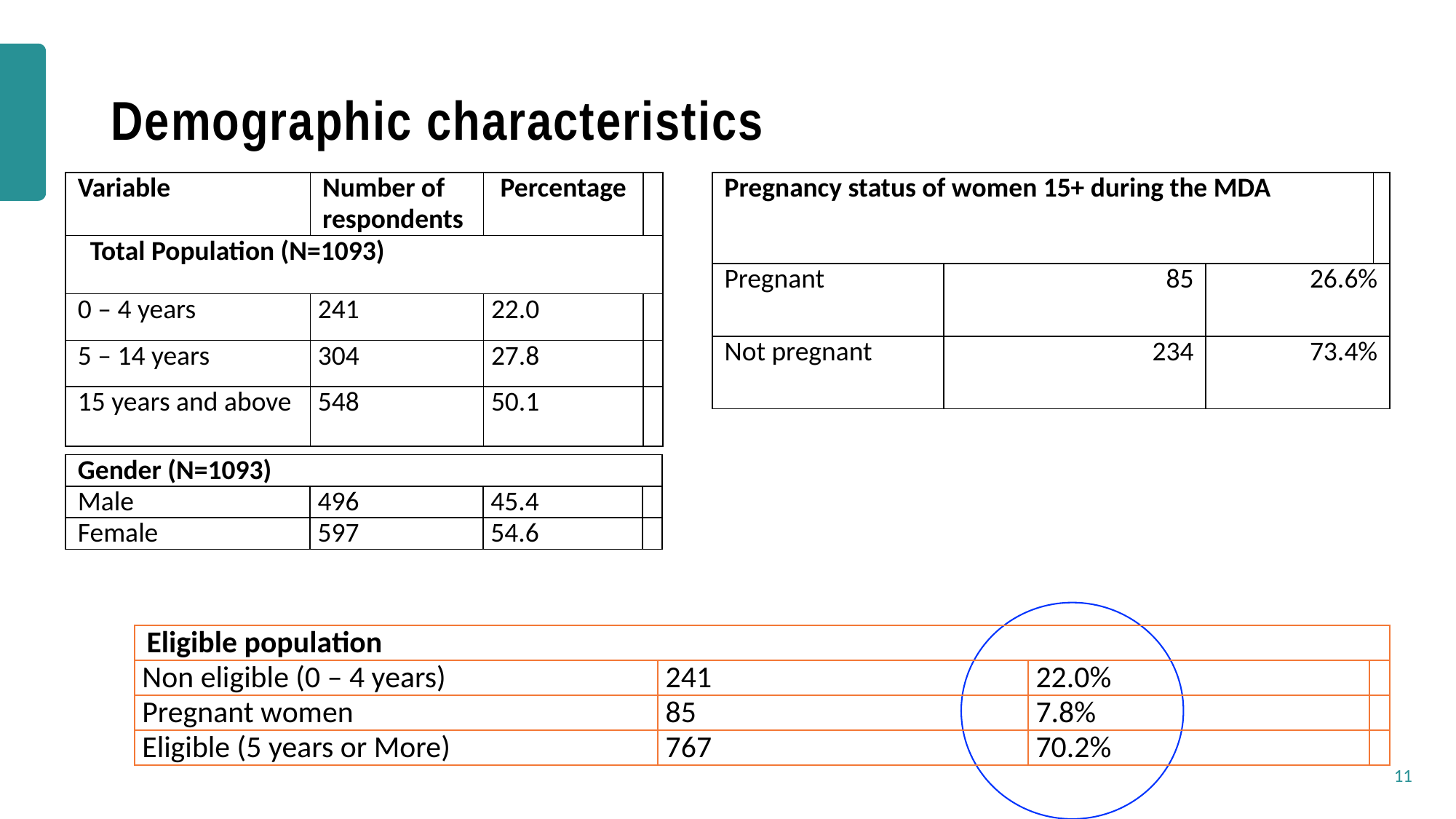

# Demographic characteristics
| Variable | Number of respondents | Percentage |  |
| --- | --- | --- | --- |
| Total Population (N=1093) |  |  |  |
| 0 – 4 years | 241 | 22.0 |  |
| 5 – 14 years | 304 | 27.8 |  |
| 15 years and above | 548 | 50.1 |  |
| Pregnancy status of women 15+ during the MDA |  |  |  |
| --- | --- | --- | --- |
| Pregnant | 85 | 26.6% |  |
| Not pregnant | 234 | 73.4% |  |
| Gender (N=1093) |  |  |  |
| --- | --- | --- | --- |
| Male | 496 | 45.4 |  |
| Female | 597 | 54.6 |  |

| Eligible population |  |  |  |
| --- | --- | --- | --- |
| Non eligible (0 – 4 years) | 241 | 22.0% |  |
| Pregnant women | 85 | 7.8% |  |
| Eligible (5 years or More) | 767 | 70.2% |  |
11